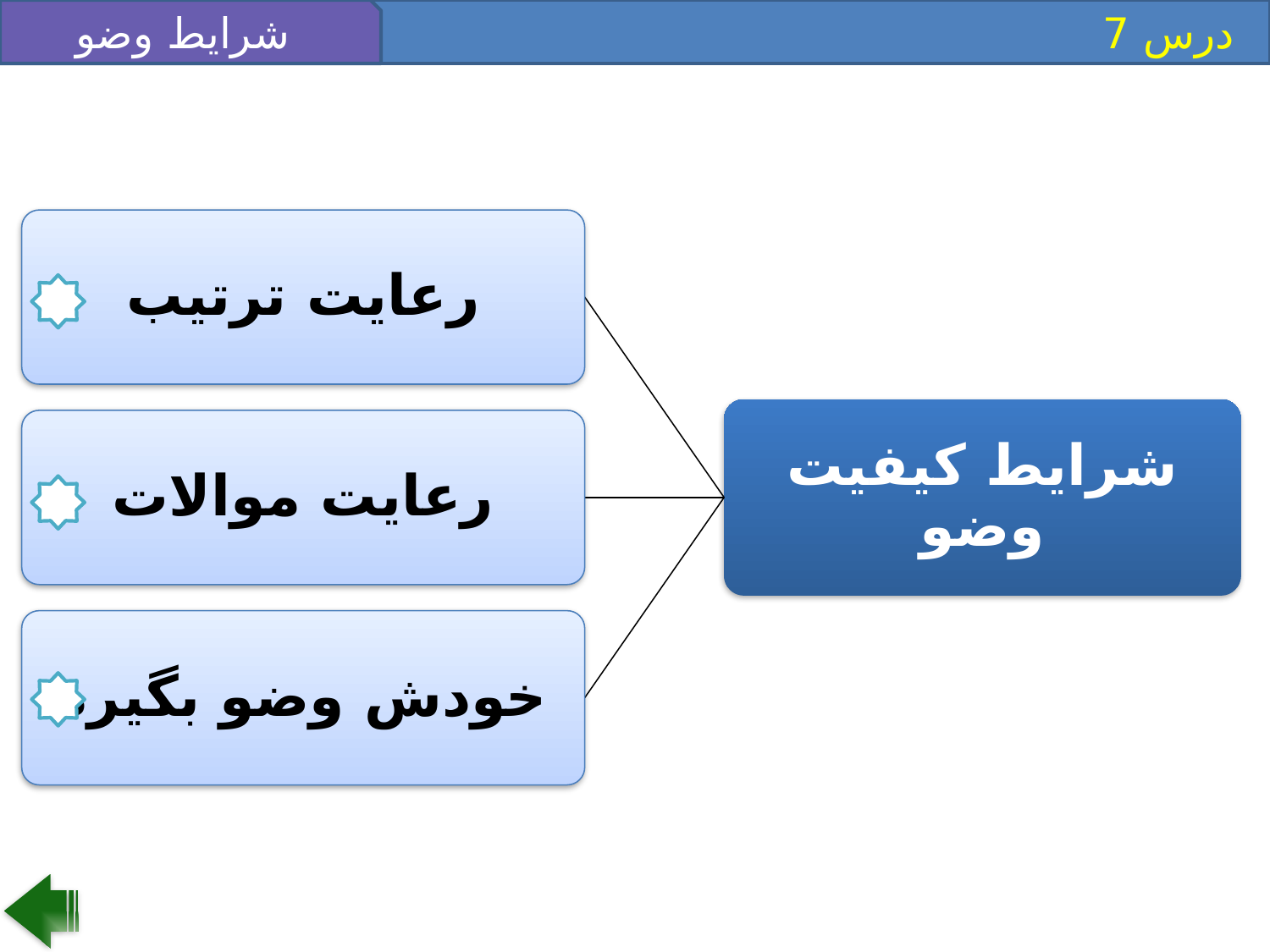

شرايط وضو
 درس 7
رعايت ترتيب

شرايط کيفيت وضو
رعايت موالات

خودش وضو بگيرد